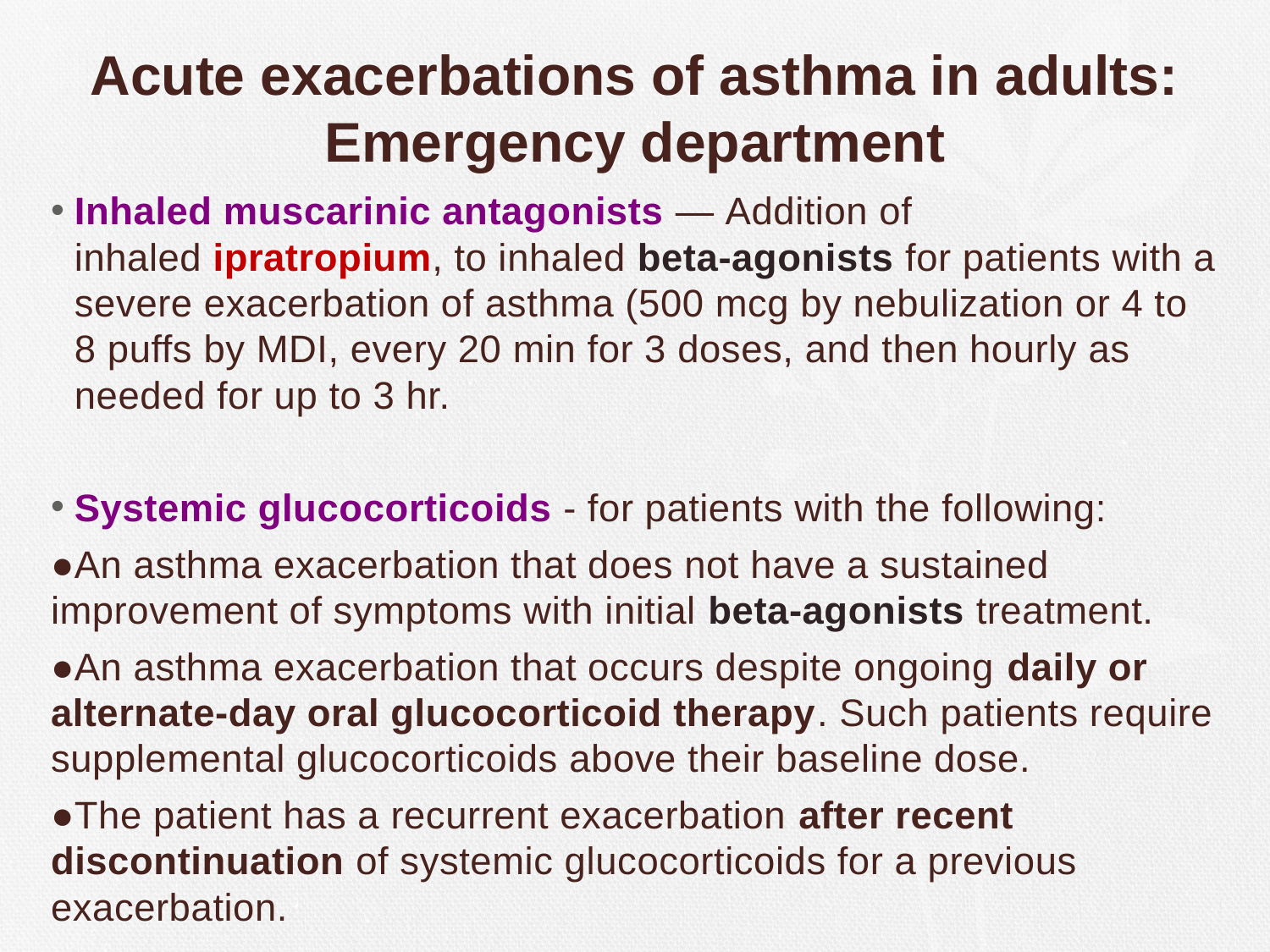

# Acute exacerbations of asthma in adults: Emergency department
Inhaled muscarinic antagonists — Addition of inhaled ipratropium, to inhaled beta-agonists for patients with a severe exacerbation of asthma (500 mcg by nebulization or 4 to 8 puffs by MDI, every 20 min for 3 doses, and then hourly as needed for up to 3 hr.

Systemic glucocorticoids - for patients with the following:
●An asthma exacerbation that does not have a sustained improvement of symptoms with initial beta-agonists treatment.
●An asthma exacerbation that occurs despite ongoing daily or alternate-day oral glucocorticoid therapy. Such patients require supplemental glucocorticoids above their baseline dose.
●The patient has a recurrent exacerbation after recent discontinuation of systemic glucocorticoids for a previous exacerbation.